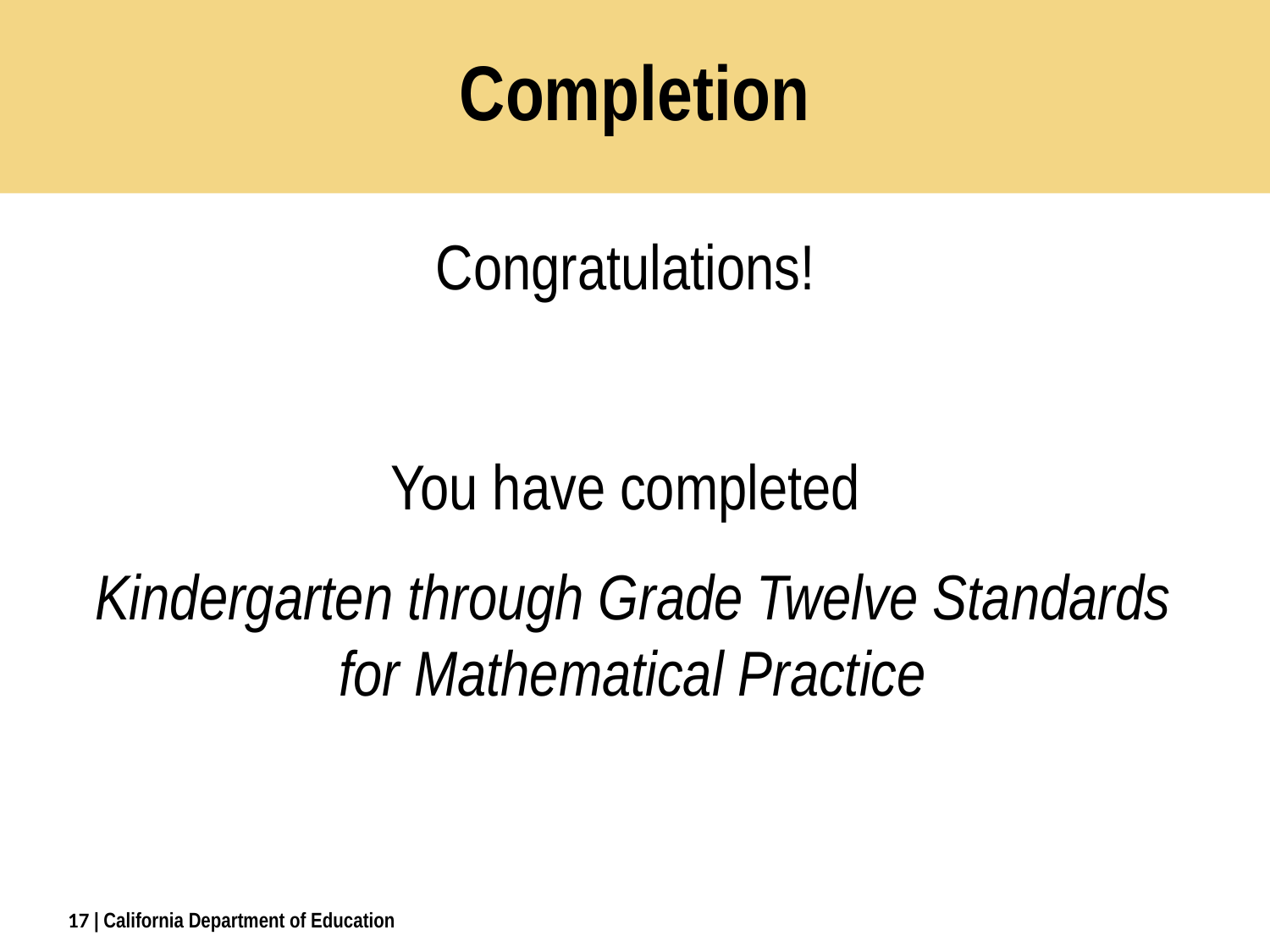

Completion
Congratulations!

You have completed
Kindergarten through Grade Twelve Standards for Mathematical Practice
17
| California Department of Education